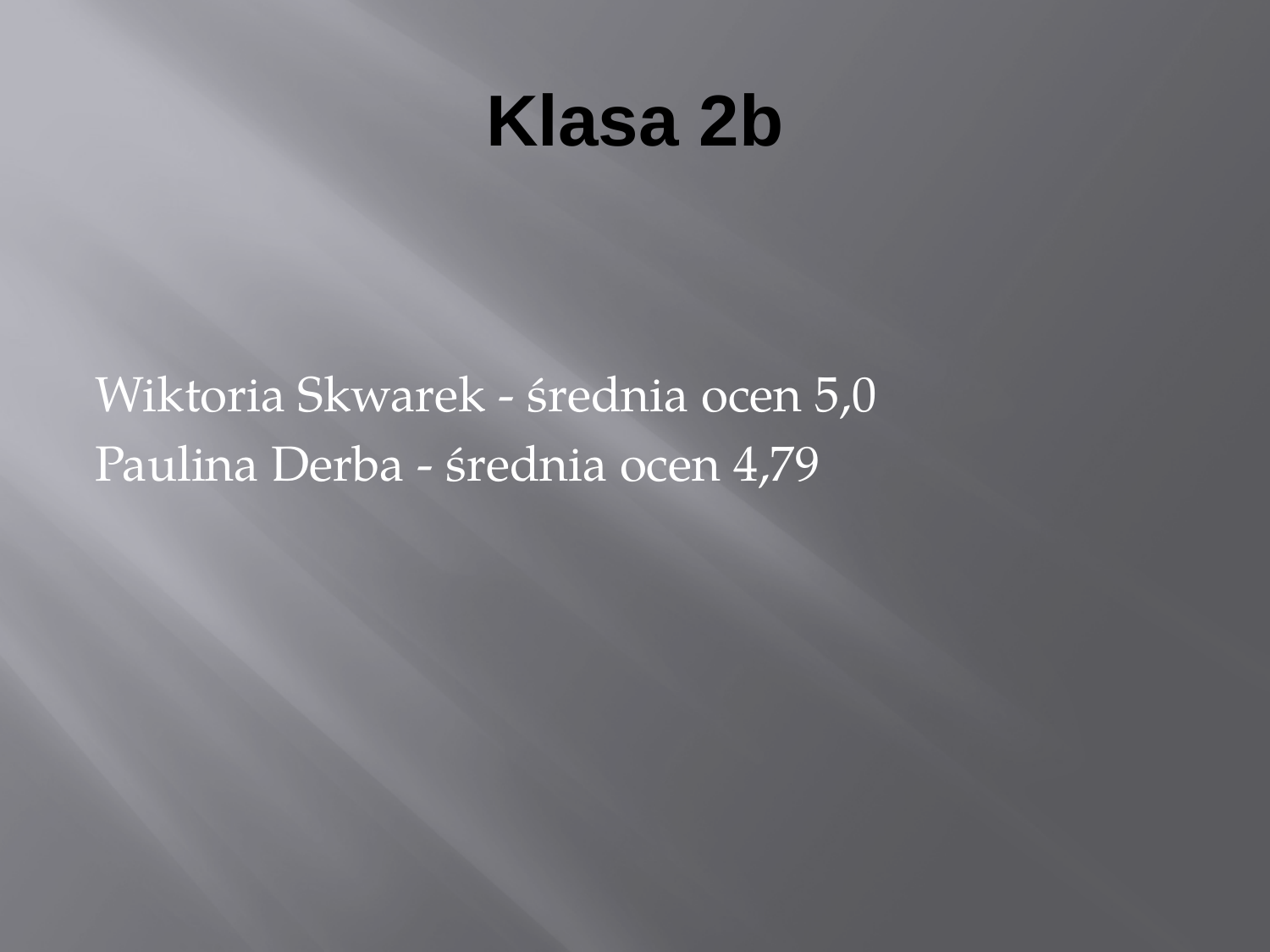

# Klasa 2b
Wiktoria Skwarek - średnia ocen 5,0
Paulina Derba - średnia ocen 4,79